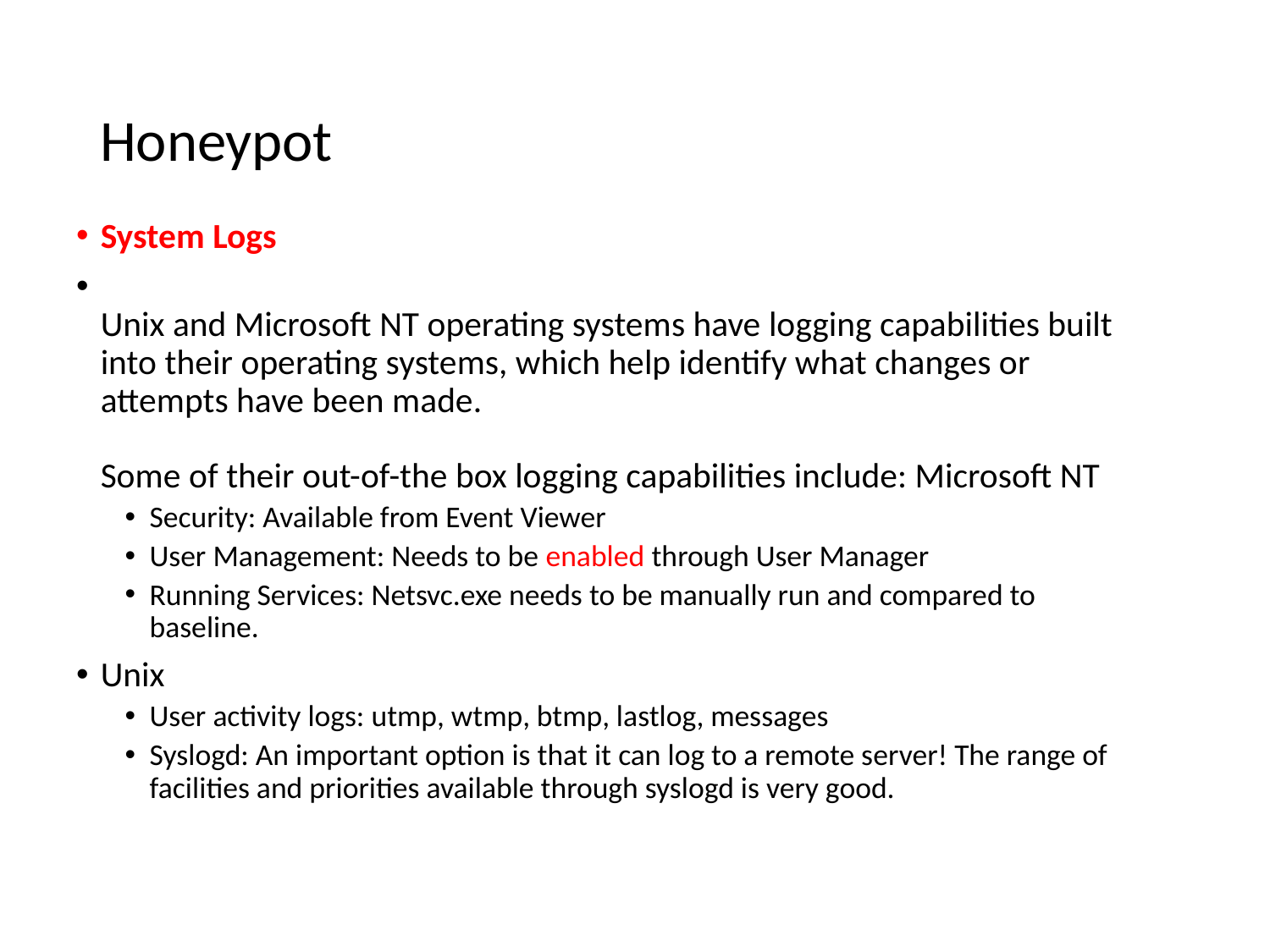

# Honeypot
System Logs
Unix and Microsoft NT operating systems have logging capabilities built into their operating systems, which help identify what changes or attempts have been made.  
Some of their out-of-the box logging capabilities include: Microsoft NT
Security: Available from Event Viewer
User Management: Needs to be enabled through User Manager
Running Services: Netsvc.exe needs to be manually run and compared to baseline.
Unix
User activity logs: utmp, wtmp, btmp, lastlog, messages
Syslogd: An important option is that it can log to a remote server! The range of facilities and priorities available through syslogd is very good.